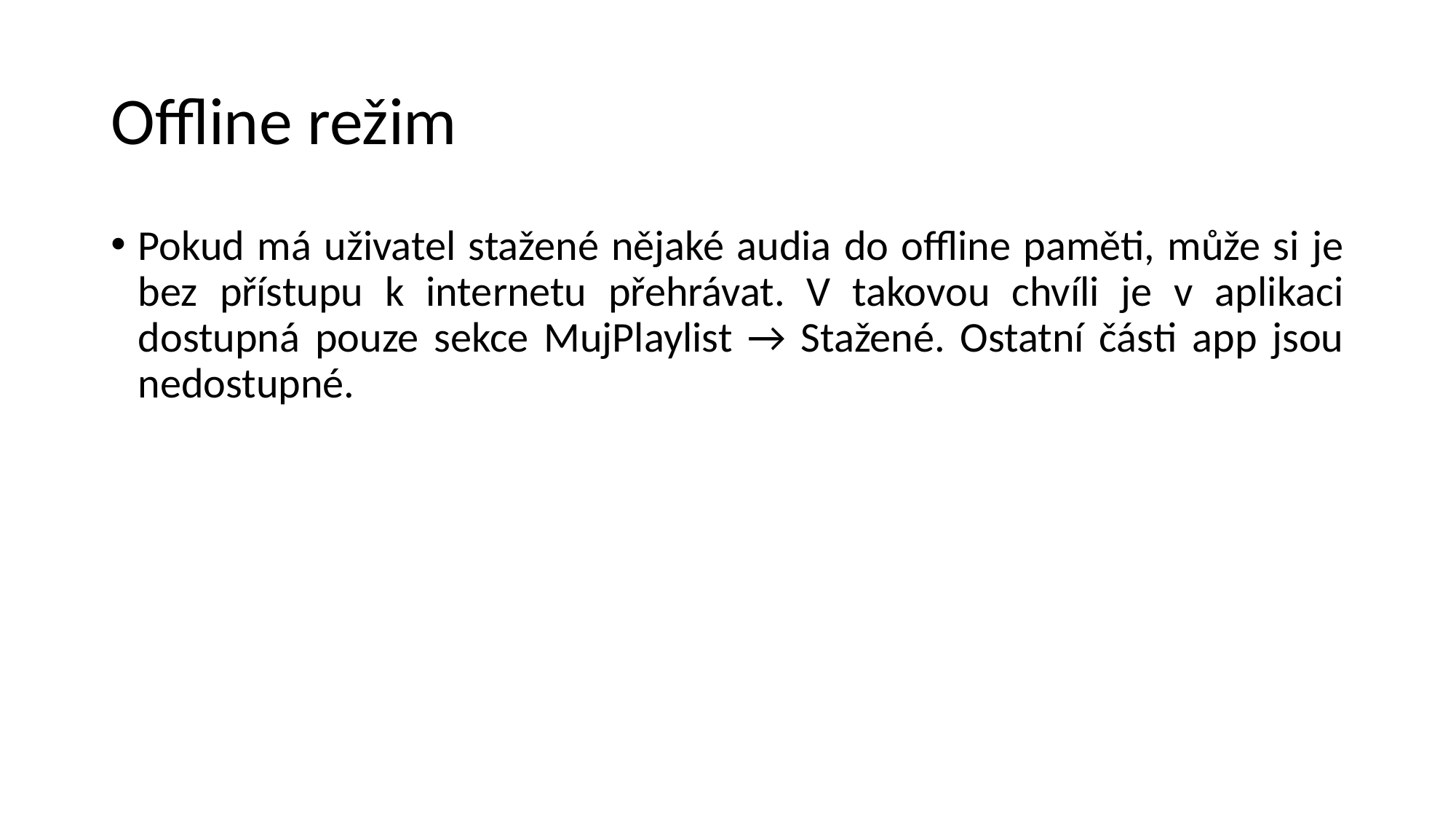

# Offline režim
Pokud má uživatel stažené nějaké audia do offline paměti, může si je bez přístupu k internetu přehrávat. V takovou chvíli je v aplikaci dostupná pouze sekce MujPlaylist → Stažené. Ostatní části app jsou nedostupné.